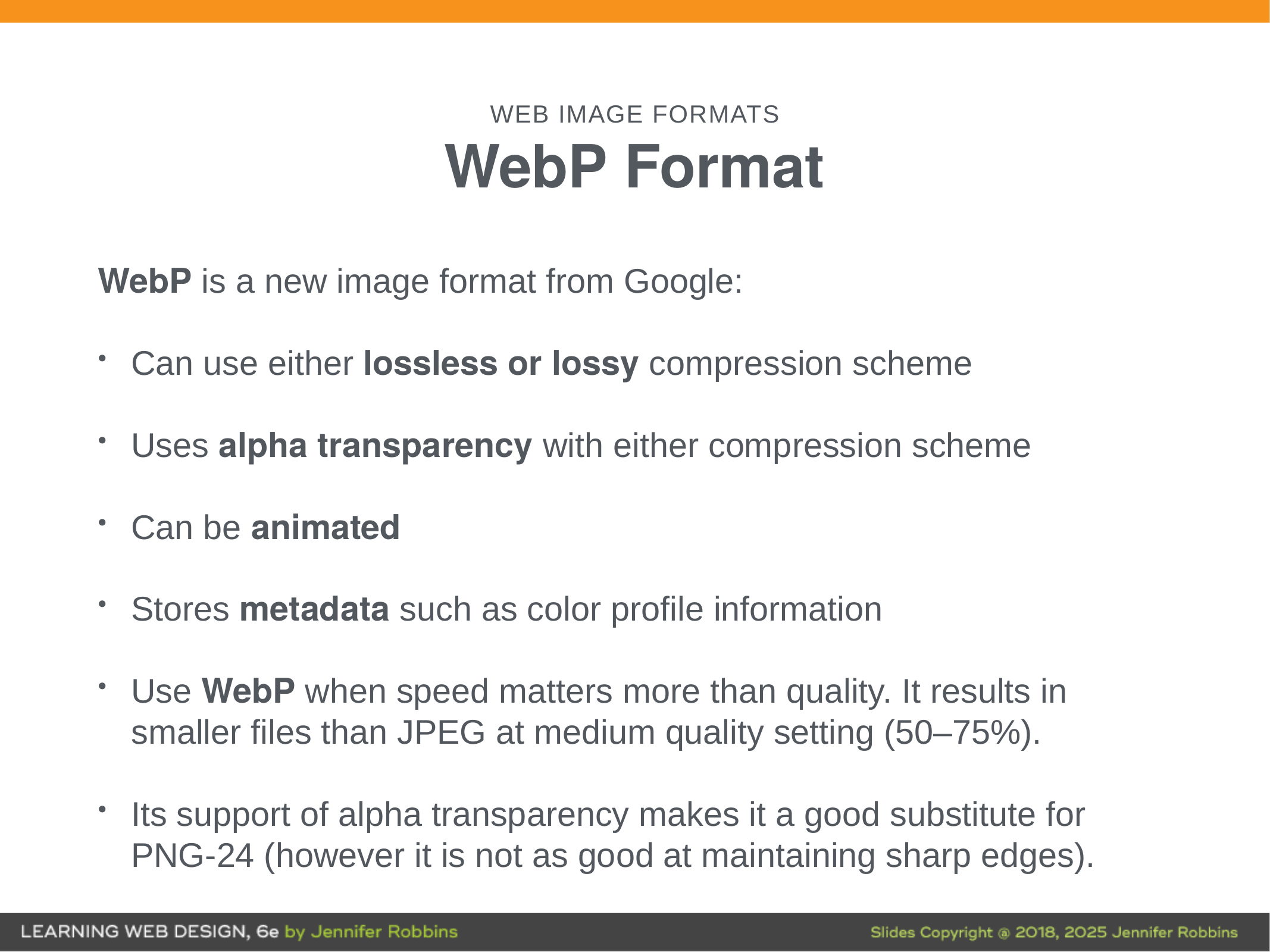

# WEB IMAGE FORMATS
WebP Format
WebP is a new image format from Google:
Can use either lossless or lossy compression scheme
Uses alpha transparency with either compression scheme
Can be animated
Stores metadata such as color profile information
Use WebP when speed matters more than quality. It results in smaller files than JPEG at medium quality setting (50–75%).
Its support of alpha transparency makes it a good substitute for PNG-24 (however it is not as good at maintaining sharp edges).